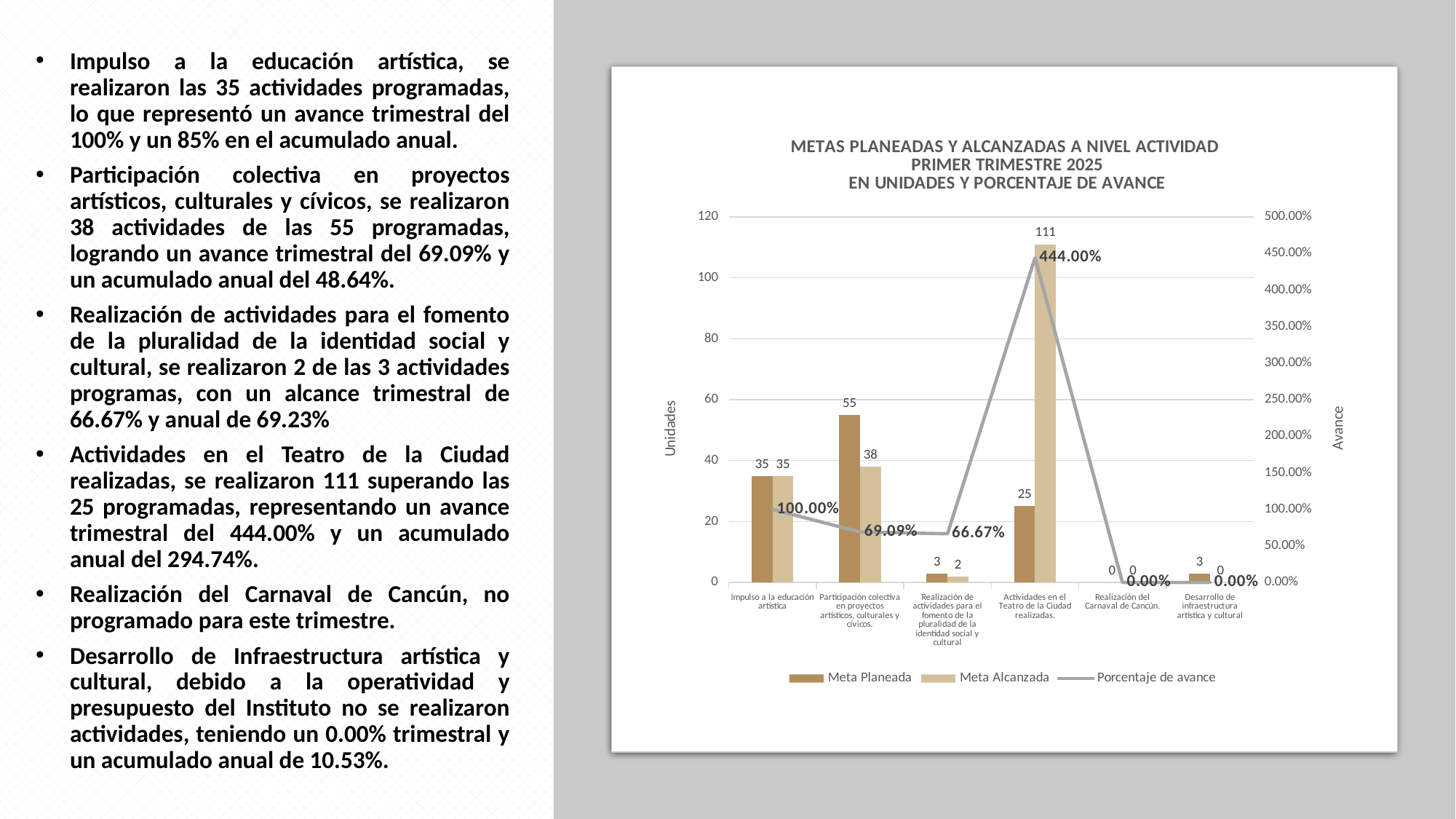

Impulso a la educación artística, se realizaron las 35 actividades programadas, lo que representó un avance trimestral del 100% y un 85% en el acumulado anual.
Participación colectiva en proyectos artísticos, culturales y cívicos, se realizaron 38 actividades de las 55 programadas, logrando un avance trimestral del 69.09% y un acumulado anual del 48.64%.
Realización de actividades para el fomento de la pluralidad de la identidad social y cultural, se realizaron 2 de las 3 actividades programas, con un alcance trimestral de 66.67% y anual de 69.23%
Actividades en el Teatro de la Ciudad realizadas, se realizaron 111 superando las 25 programadas, representando un avance trimestral del 444.00% y un acumulado anual del 294.74%.
Realización del Carnaval de Cancún, no programado para este trimestre.
Desarrollo de Infraestructura artística y cultural, debido a la operatividad y presupuesto del Instituto no se realizaron actividades, teniendo un 0.00% trimestral y un acumulado anual de 10.53%.

### Chart: METAS PLANEADAS Y ALCANZADAS A NIVEL ACTIVIDAD
PRIMER TRIMESTRE 2025
EN UNIDADES Y PORCENTAJE DE AVANCE

| Category | Meta Planeada | Meta Alcanzada |  |
|---|---|---|---|
| Impulso a la educación artística | 35.0 | 35.0 | 1.0 |
| Participación colectiva en proyectos artísticos, culturales y cívicos. | 55.0 | 38.0 | 0.6909090909090909 |
| Realización de actividades para el fomento de la pluralidad de la identidad social y cultural | 3.0 | 2.0 | 0.6666666666666666 |
| Actividades en el Teatro de la Ciudad realizadas. | 25.0 | 111.0 | 4.44 |
| Realización del Carnaval de Cancún. | 0.0 | 0.0 | 0.0 |
| Desarrollo de infraestructura artística y cultural | 3.0 | 0.0 | 0.0 |